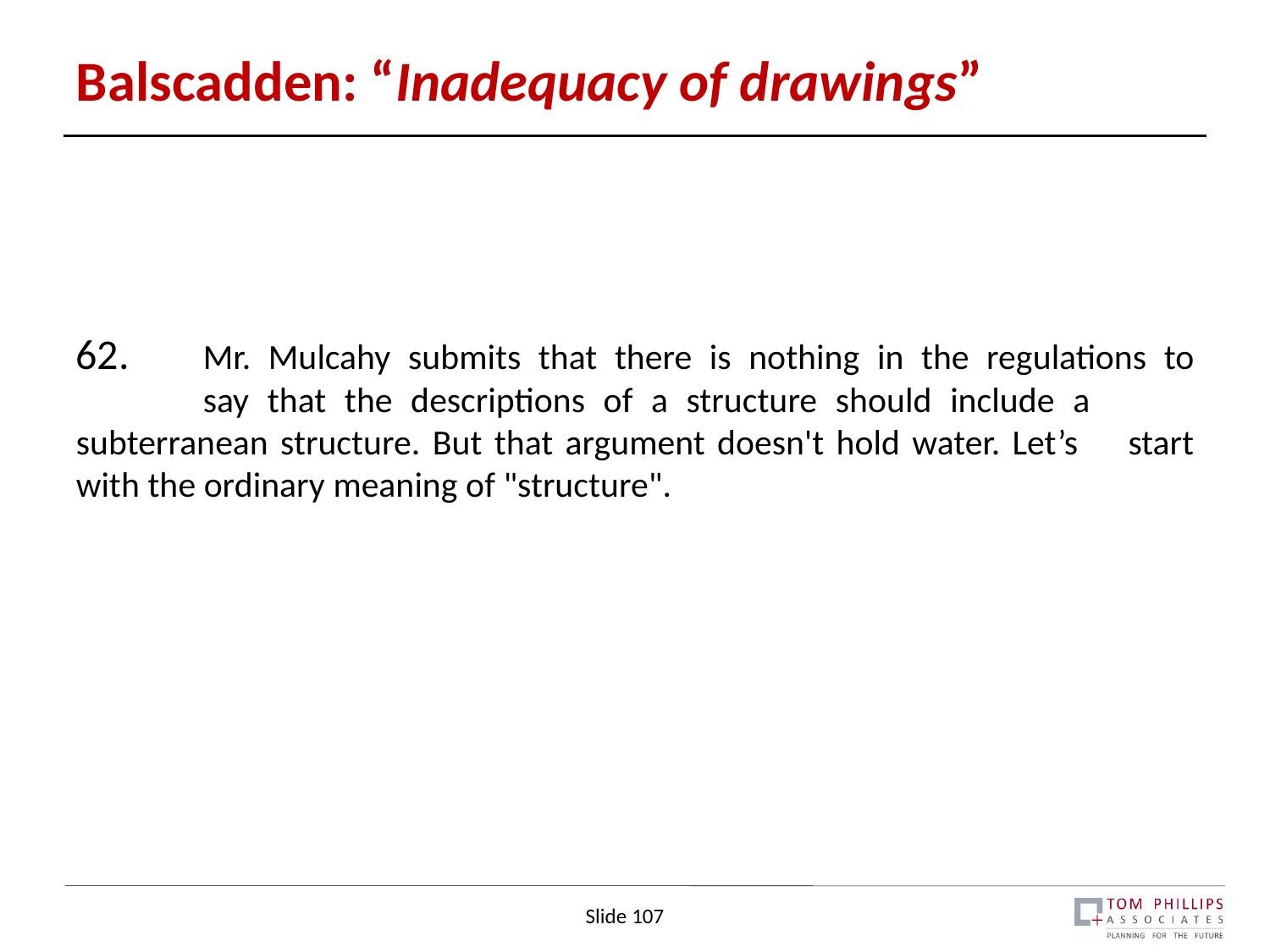

# Balscadden: “Inadequacy of drawings”
62.	Mr. Mulcahy submits that there is nothing in the regulations to 	say that the descriptions of a structure should include a 	subterranean structure. But that argument doesn't hold water. Let’s 	start with the ordinary meaning of "structure".